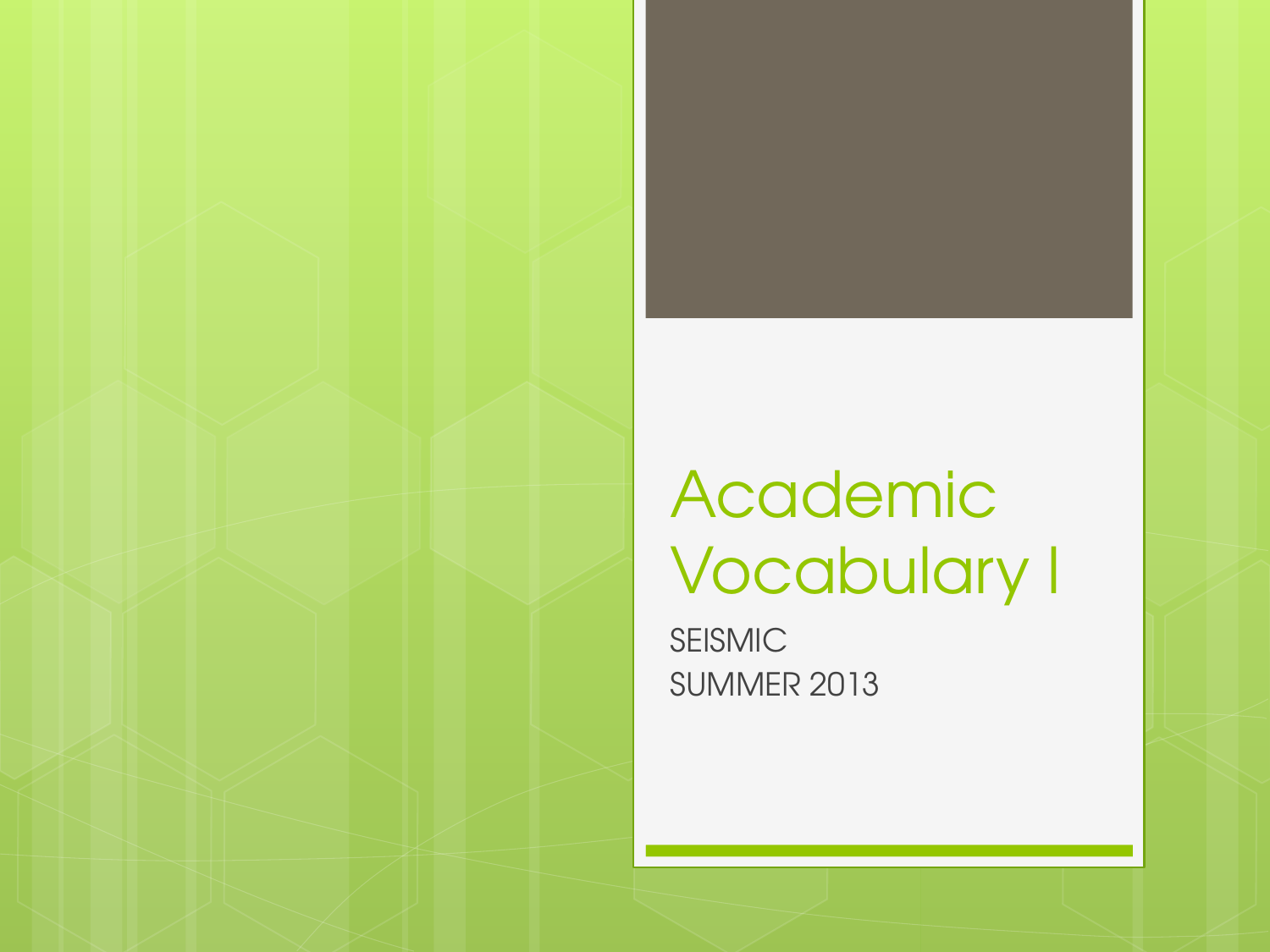

# Academic Vocabulary I
SEISMIC
SUMMER 2013